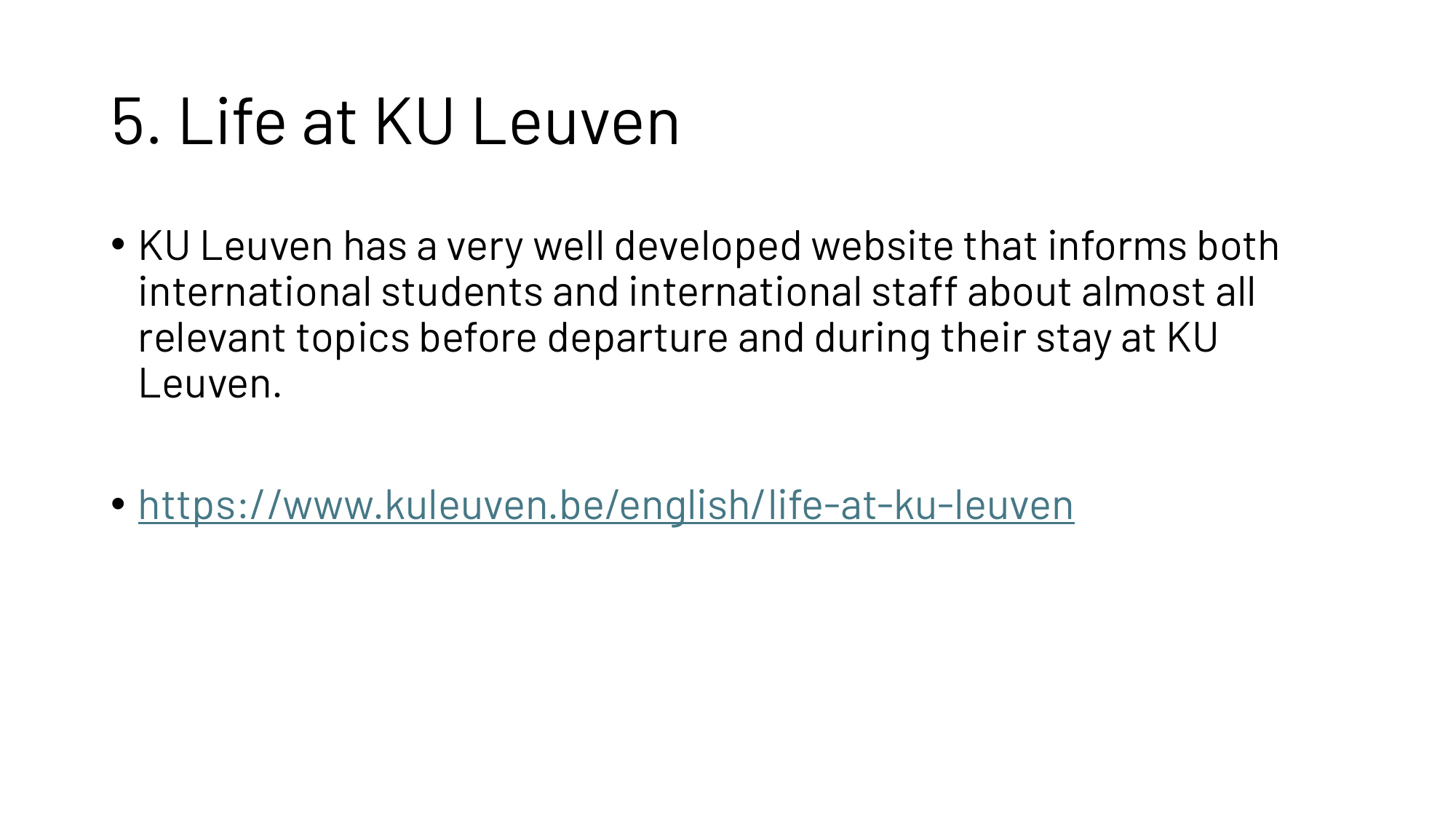

# 5. Life at KU Leuven
KU Leuven has a very well developed website that informs both international students and international staff about almost all relevant topics before departure and during their stay at KU Leuven.

https://www.kuleuven.be/english/life-at-ku-leuven